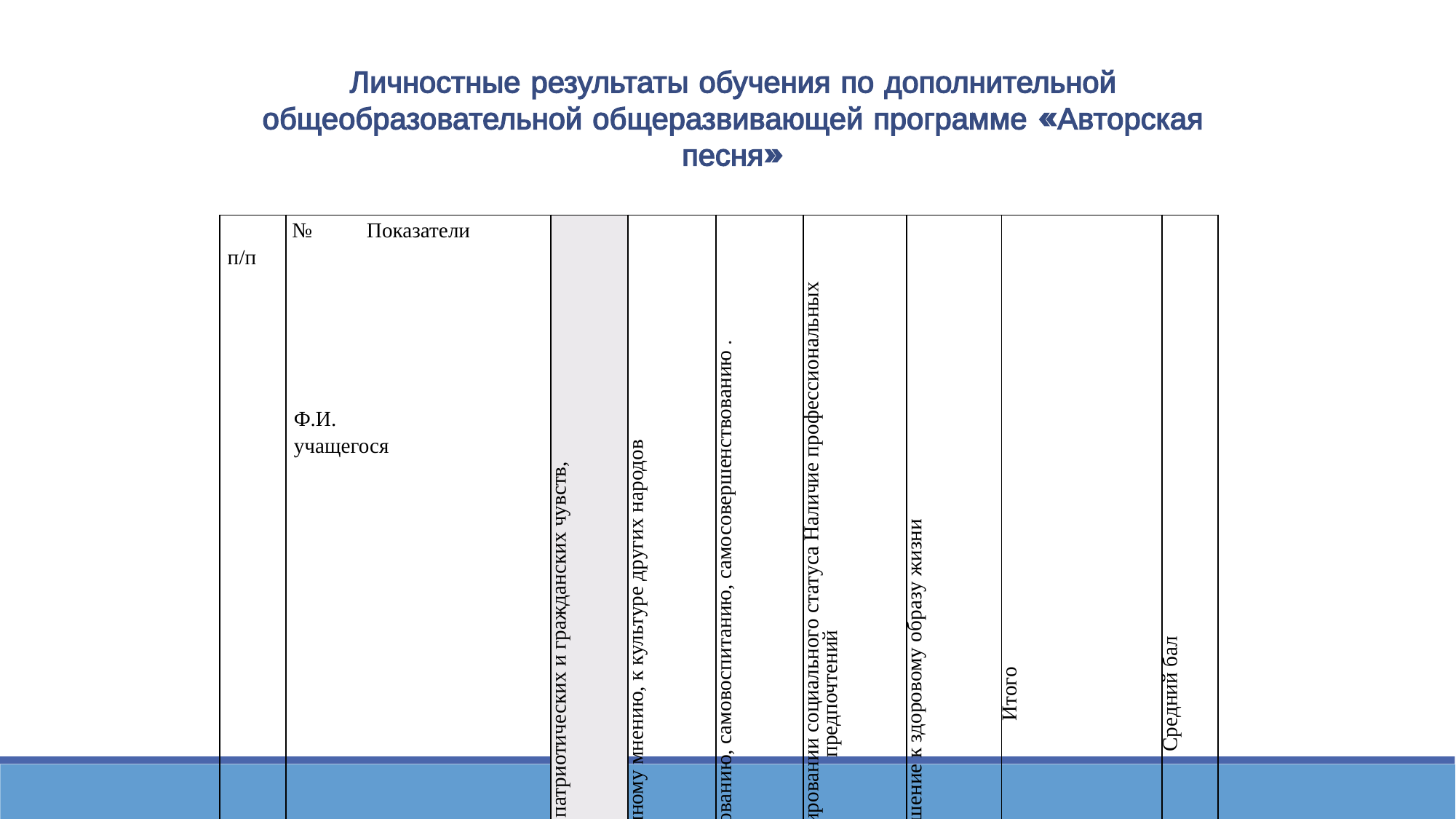

Личностные результаты обучения по дополнительной общеобразовательной общеразвивающей программе «Авторская песня»
| №п/п | Показатели             Ф.И. учащегося | Проявление патриотических и гражданских чувств, | Отношение к иному мнению, к культуре других народов | Стремление к самообразованию, самовоспитанию, самосовершенствованию . | Понимание перспектив в формировании социального статуса Наличие профессиональных предпочтений | Отношение к здоровому образу жизни | Итого | Средний бал |
| --- | --- | --- | --- | --- | --- | --- | --- | --- |
|  |  |  |  |  |  |  |  |  |
| 2. |  |  |  |  |  |  |  |  |
| 3. |  |  |  |  |  |  |  |  |
| Итого по группе |  |  |  |  |  |  |  |  |